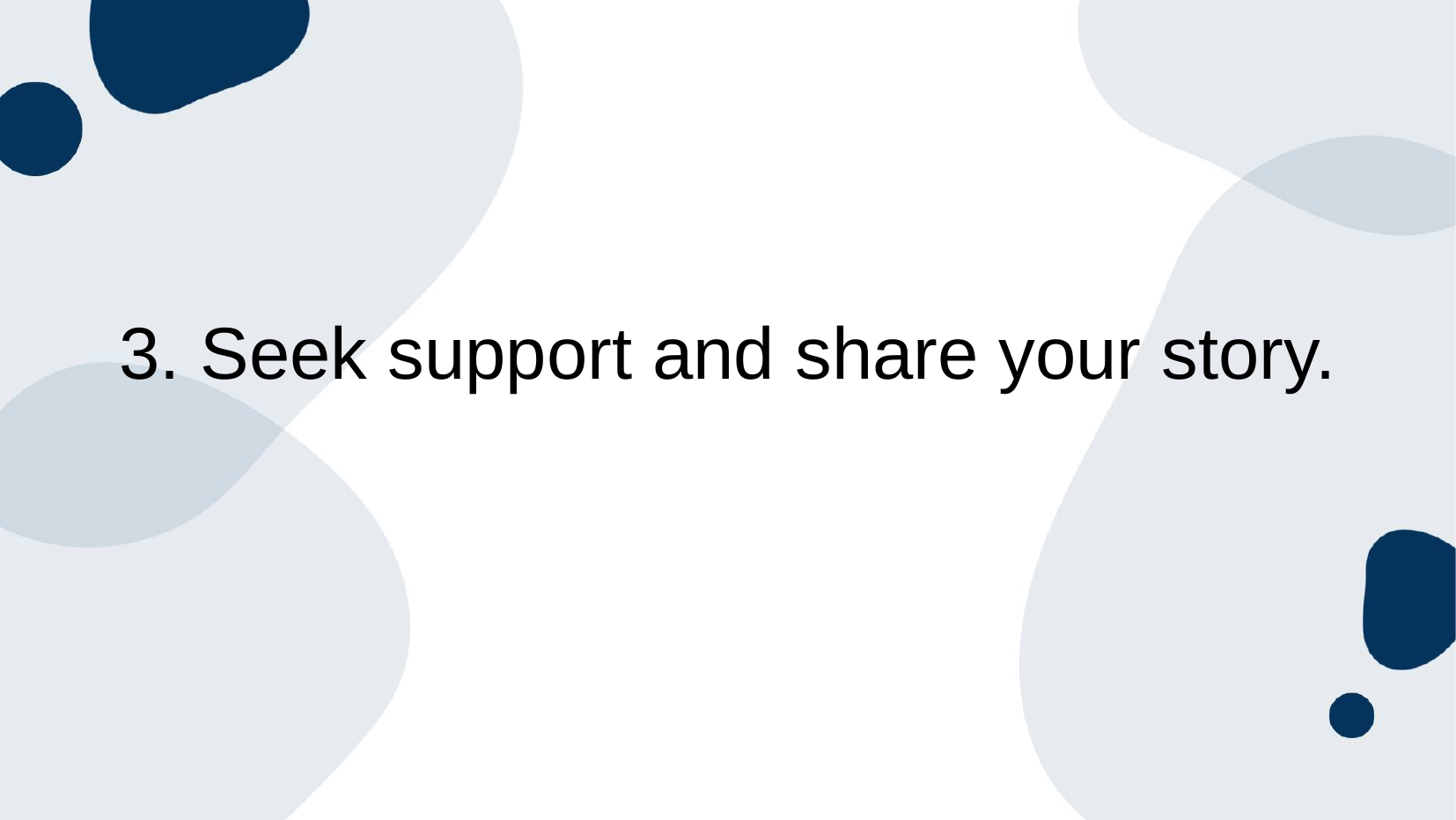

# 3. Seek support and share your story.